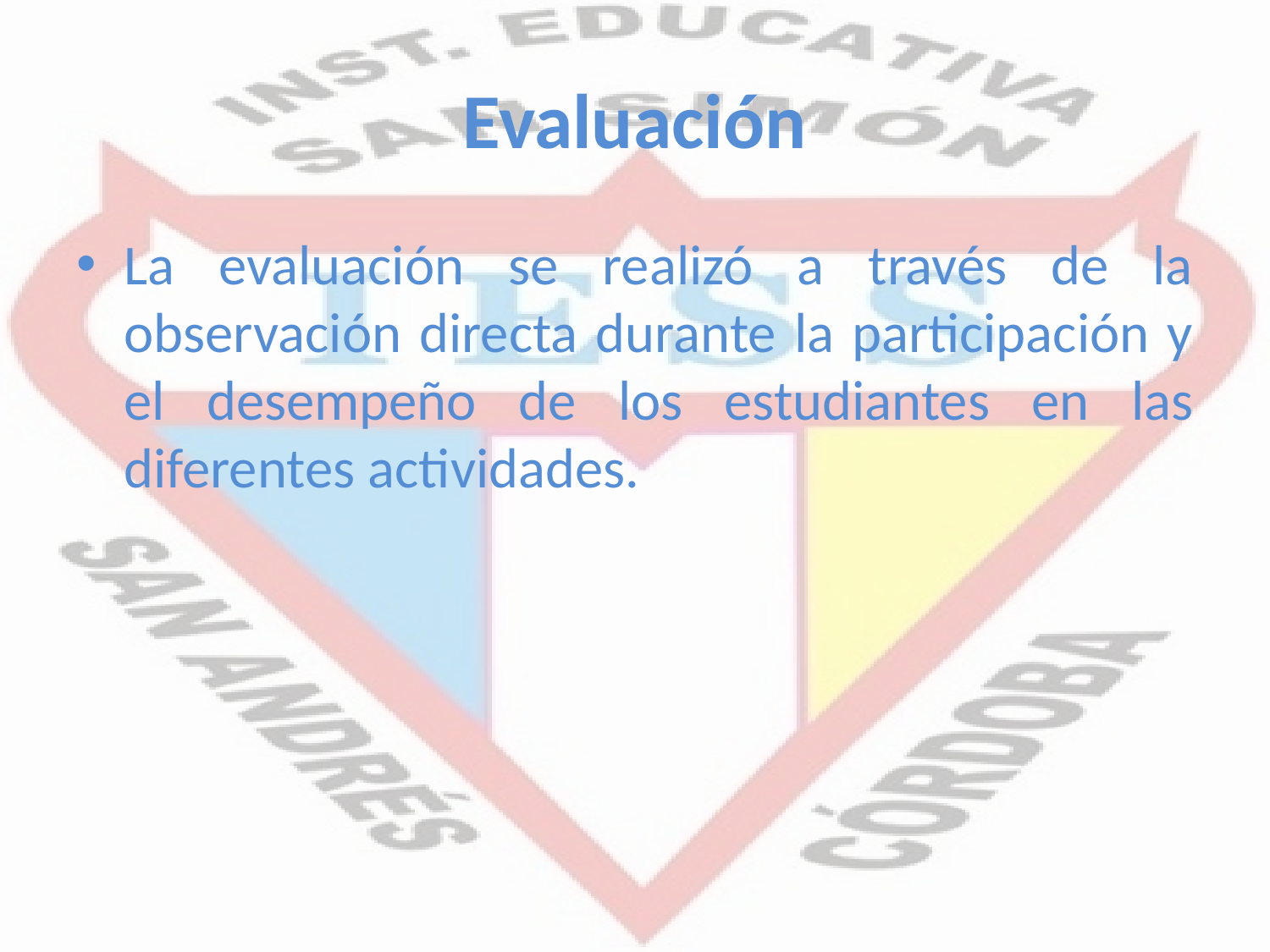

# Evaluación
La evaluación se realizó a través de la observación directa durante la participación y el desempeño de los estudiantes en las diferentes actividades.